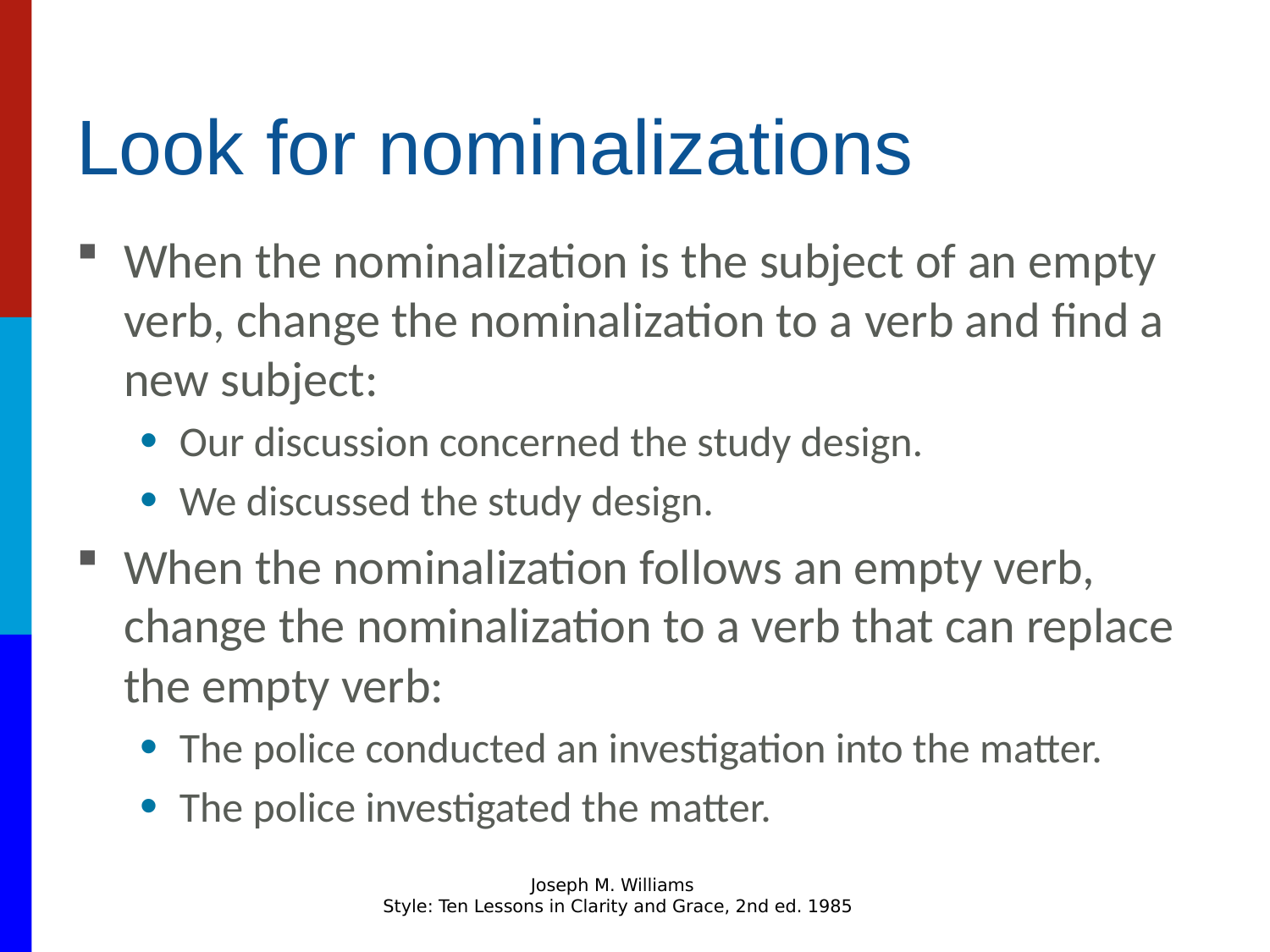

# Look for nominalizations
When the nominalization is the subject of an empty verb, change the nominalization to a verb and find a new subject:
Our discussion concerned the study design.
We discussed the study design.
When the nominalization follows an empty verb, change the nominalization to a verb that can replace the empty verb:
The police conducted an investigation into the matter.
The police investigated the matter.

Joseph M. Williams
Style: Ten Lessons in Clarity and Grace, 2nd ed. 1985